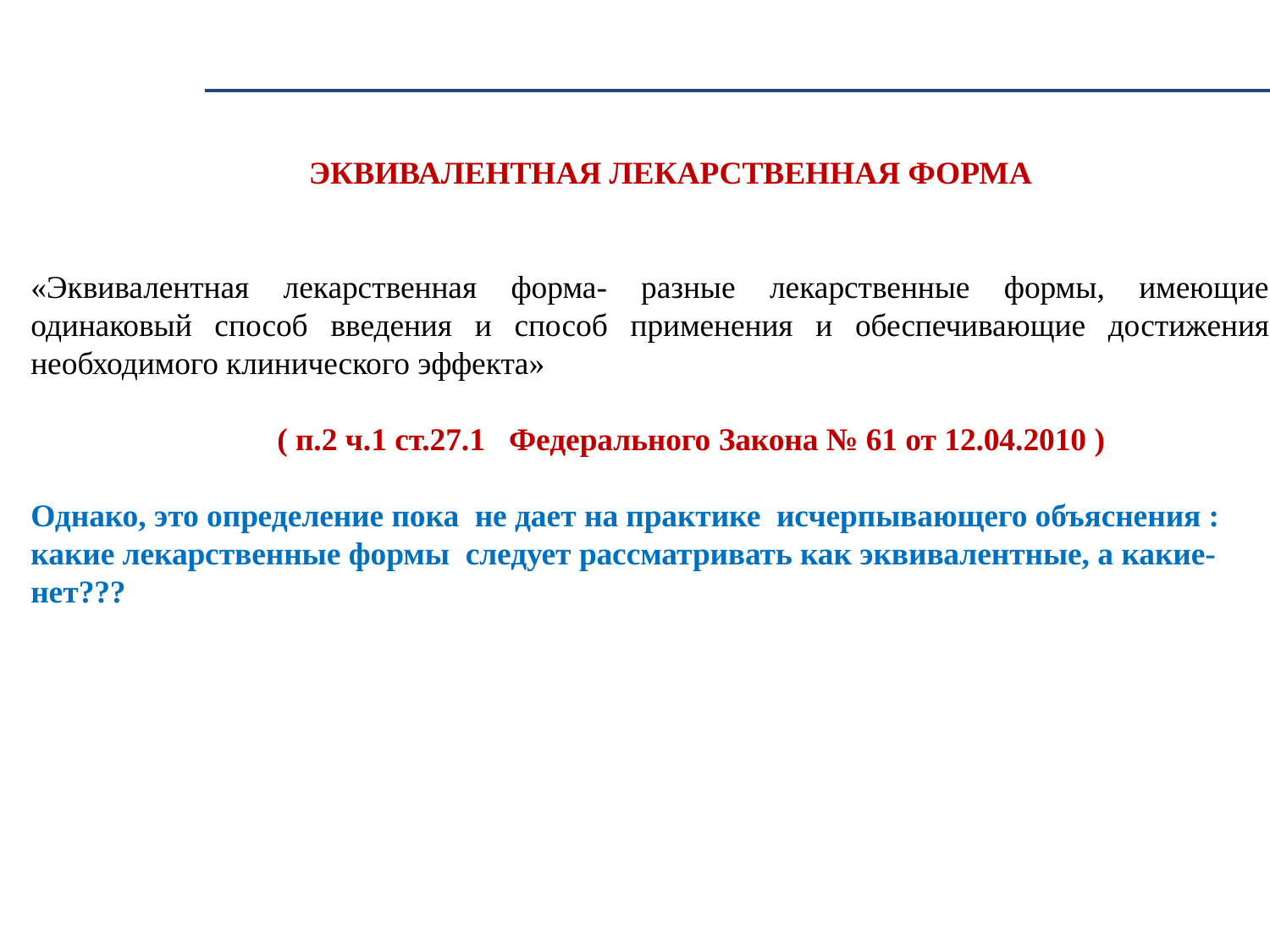

ЭКВИВАЛЕНТНАЯ ЛЕКАРСТВЕННАЯ ФОРМА

«Эквивалентная лекарственная форма- разные лекарственные формы, имеющие одинаковый способ введения и способ применения и обеспечивающие достижения необходимого клинического эффекта»

                               ( п.2 ч.1 ст.27.1   Федерального Закона № 61 от 12.04.2010 )

Однако, это определение пока  не дает на практике  исчерпывающего объяснения : какие лекарственные формы  следует рассматривать как эквивалентные, а какие- нет???